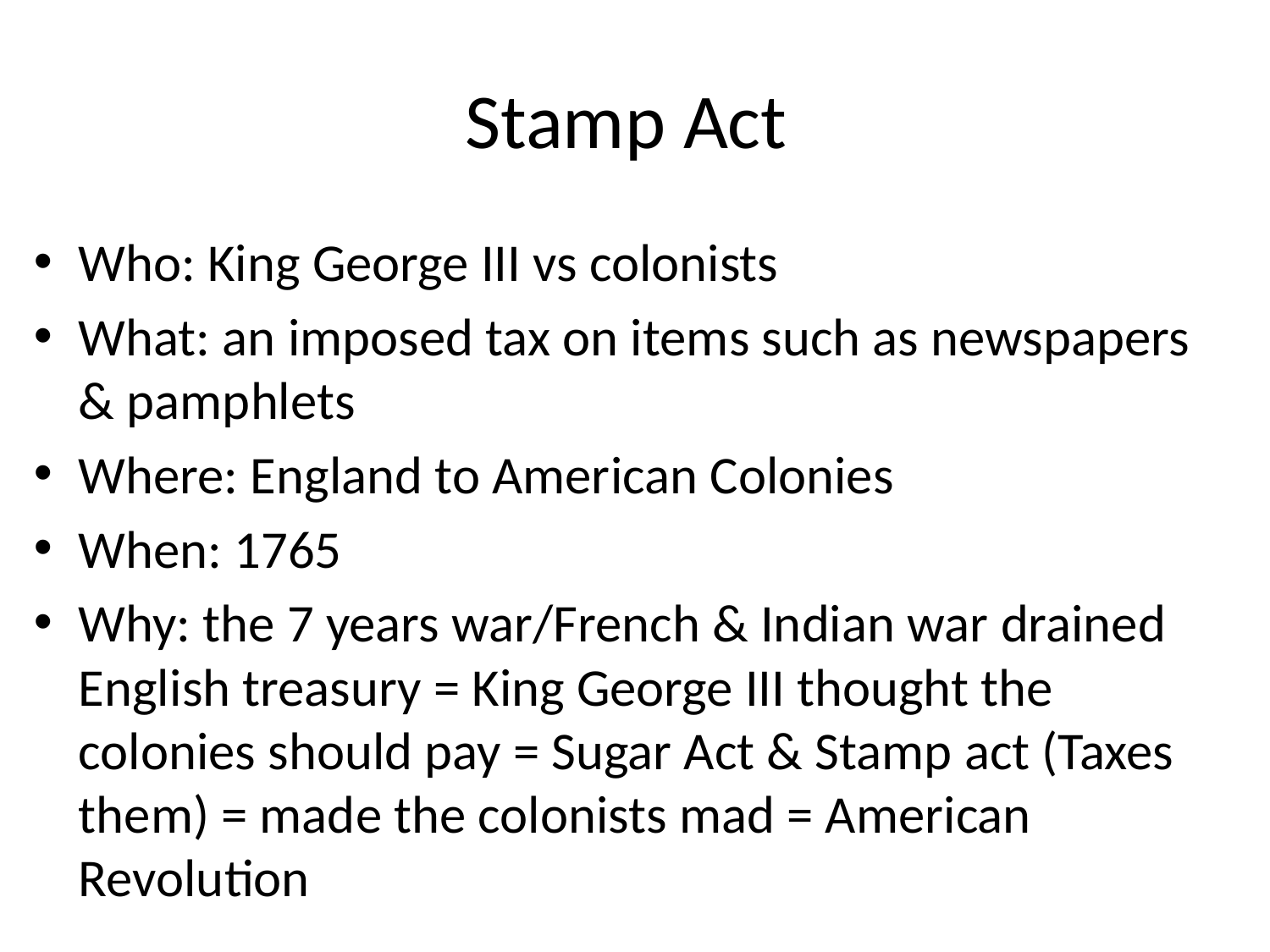

# Stamp Act
Who: King George III vs colonists
What: an imposed tax on items such as newspapers & pamphlets
Where: England to American Colonies
When: 1765
Why: the 7 years war/French & Indian war drained English treasury = King George III thought the colonies should pay = Sugar Act & Stamp act (Taxes them) = made the colonists mad = American Revolution